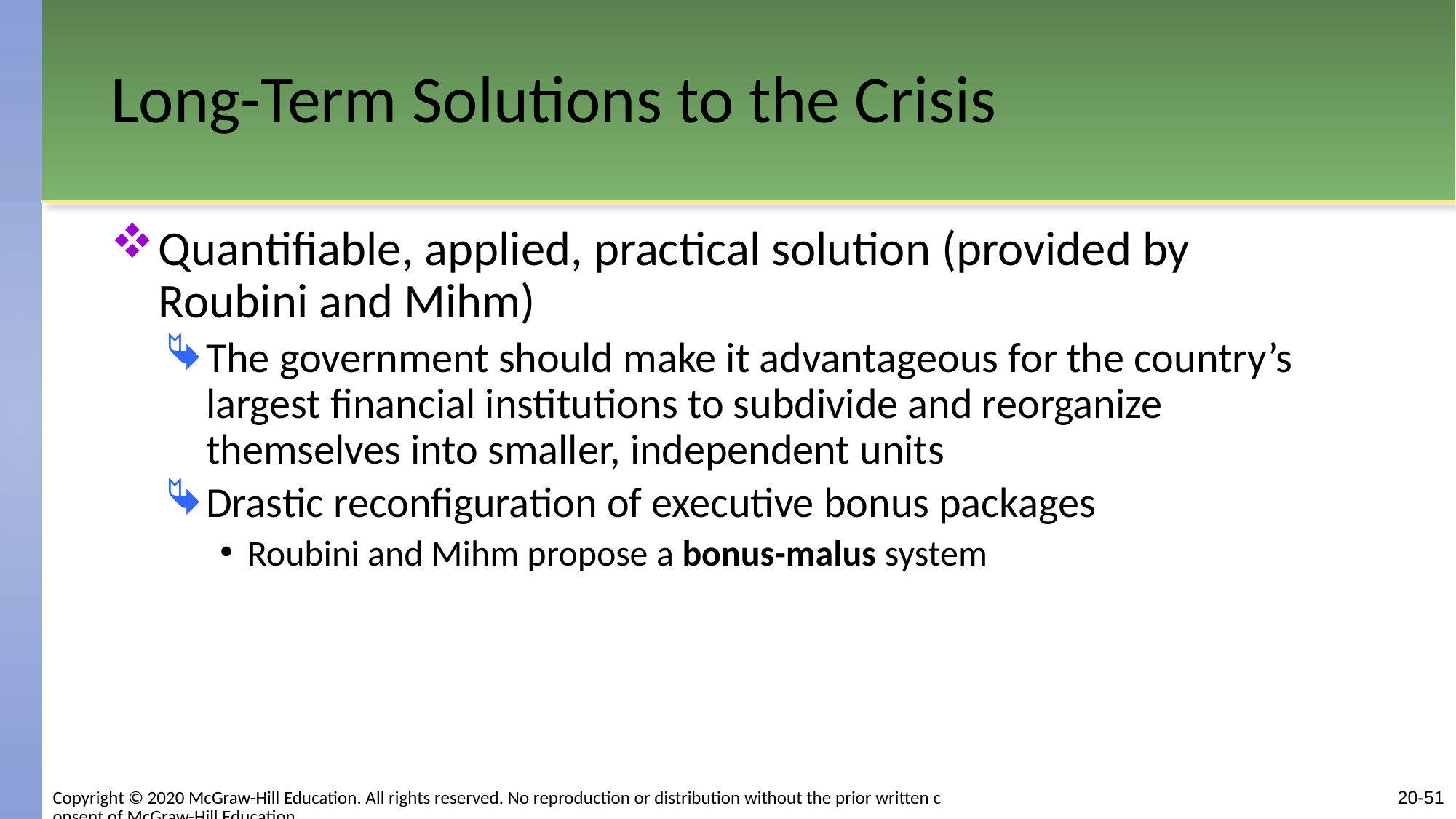

# Long-Term Solutions to the Crisis
Quantifiable, applied, practical solution (provided by Roubini and Mihm)
The government should make it advantageous for the country’s largest financial institutions to subdivide and reorganize themselves into smaller, independent units
Drastic reconfiguration of executive bonus packages
Roubini and Mihm propose a bonus-malus system
20-51
Copyright © 2020 McGraw-Hill Education. All rights reserved. No reproduction or distribution without the prior written consent of McGraw-Hill Education.